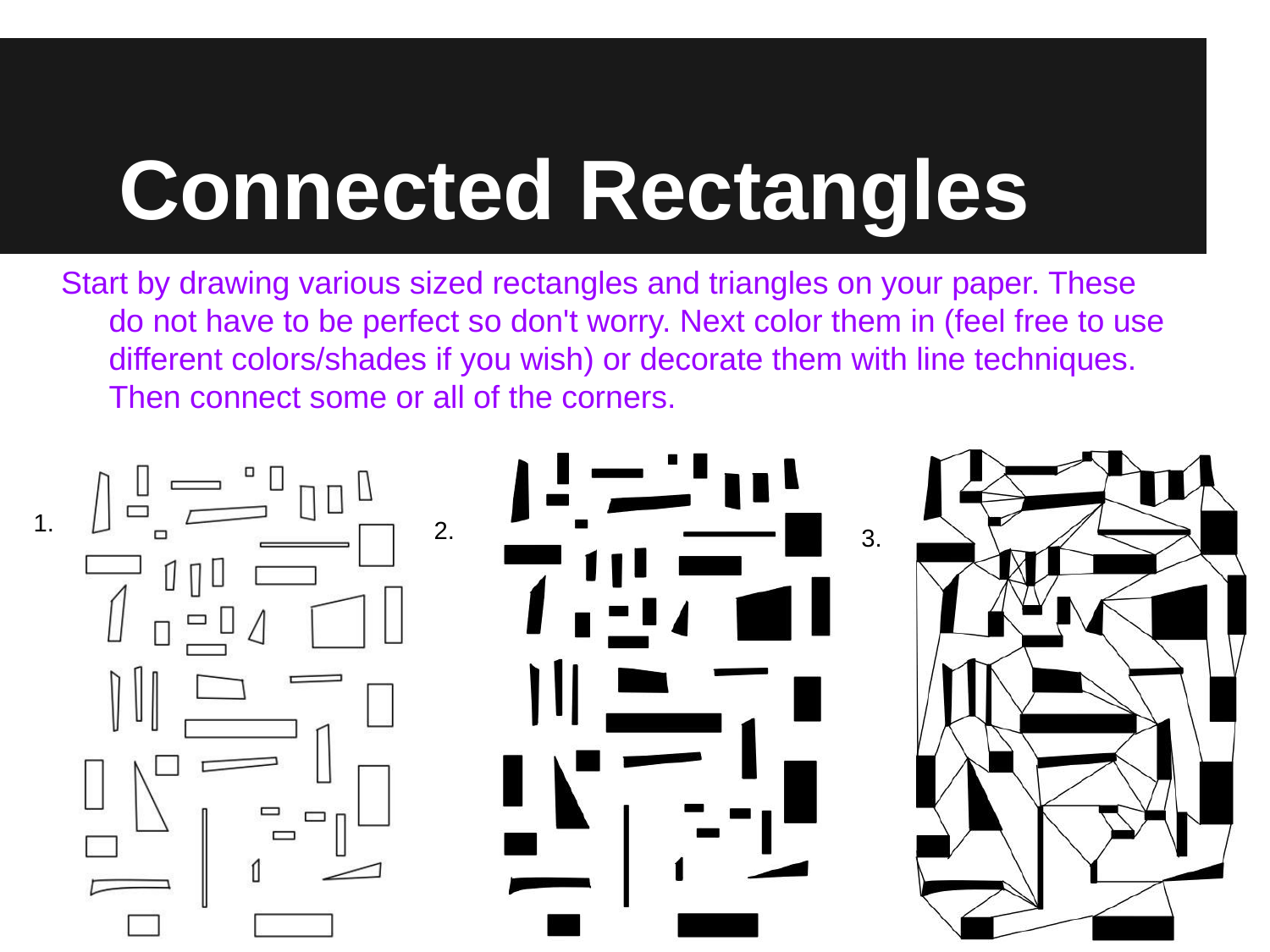

# Connected Rectangles
Start by drawing various sized rectangles and triangles on your paper. These do not have to be perfect so don't worry. Next color them in (feel free to use different colors/shades if you wish) or decorate them with line techniques. Then connect some or all of the corners.

1.
2.
3.